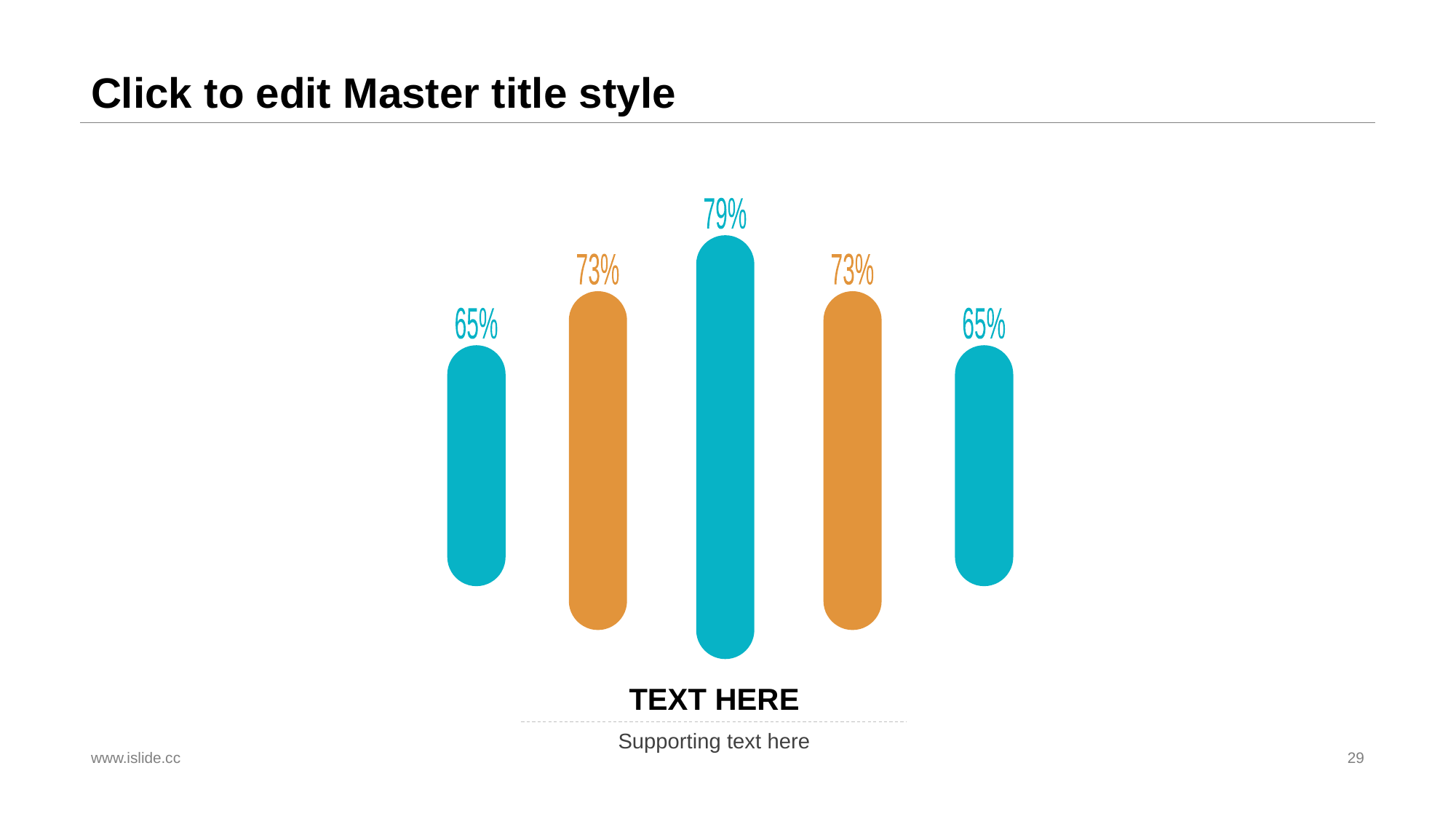

# Click to edit Master title style

79%

73%
73%

65%
65%

TEXT HERE
Supporting text here
www.islide.cc
29